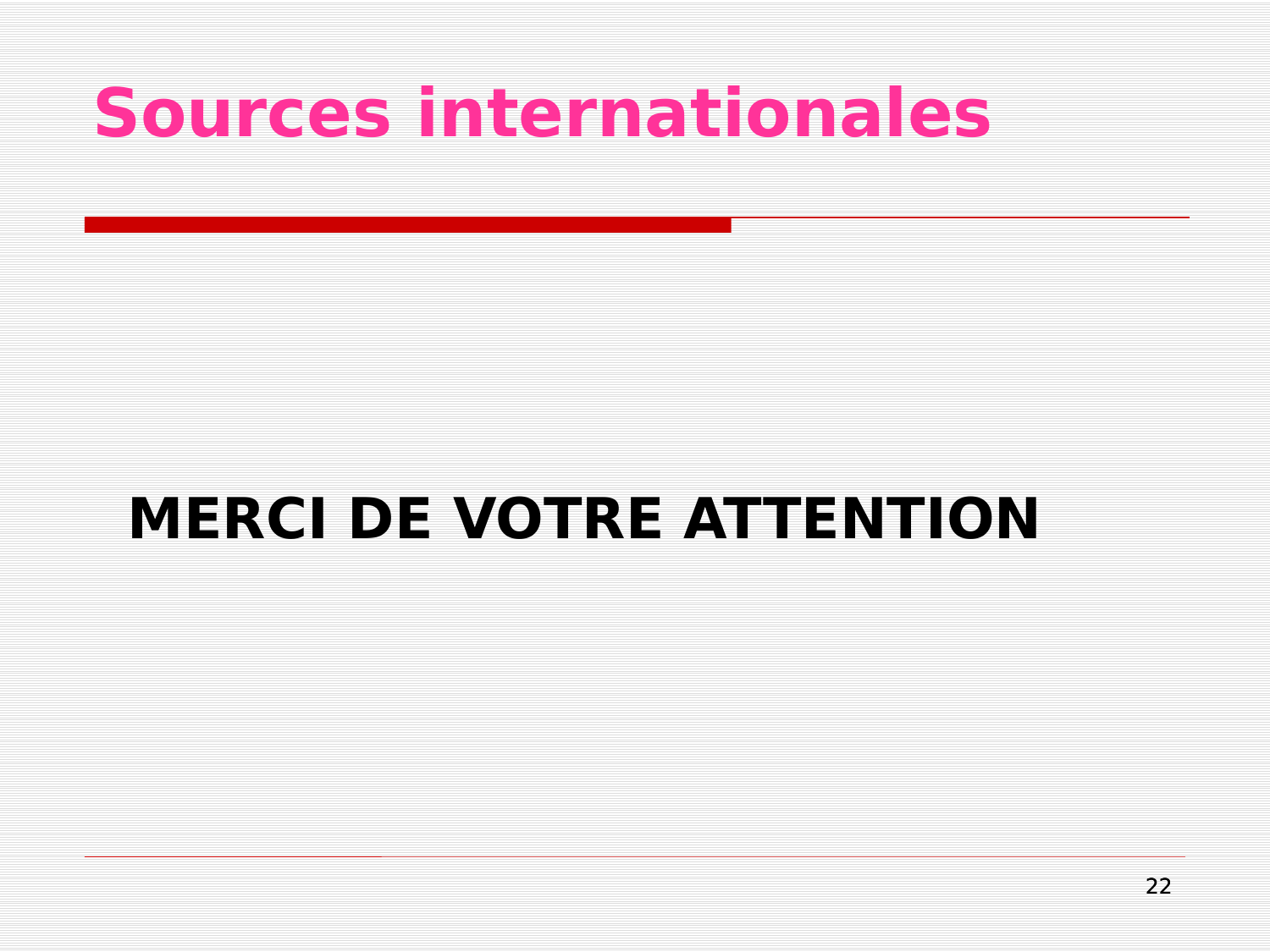

# Sources internationales
MERCI DE VOTRE ATTENTION
22
22